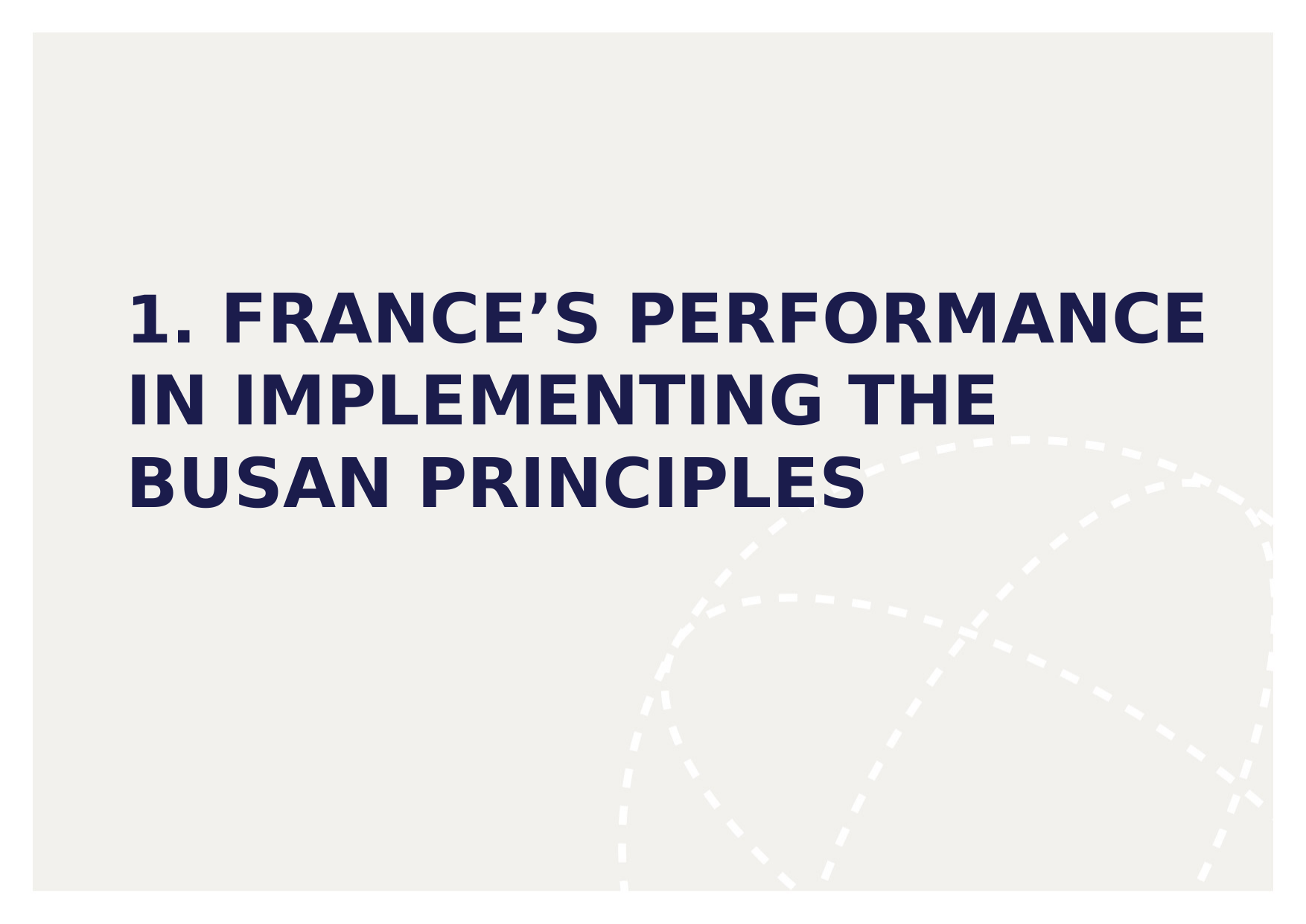

# 1. France’s performance in implementing the Busan Principles